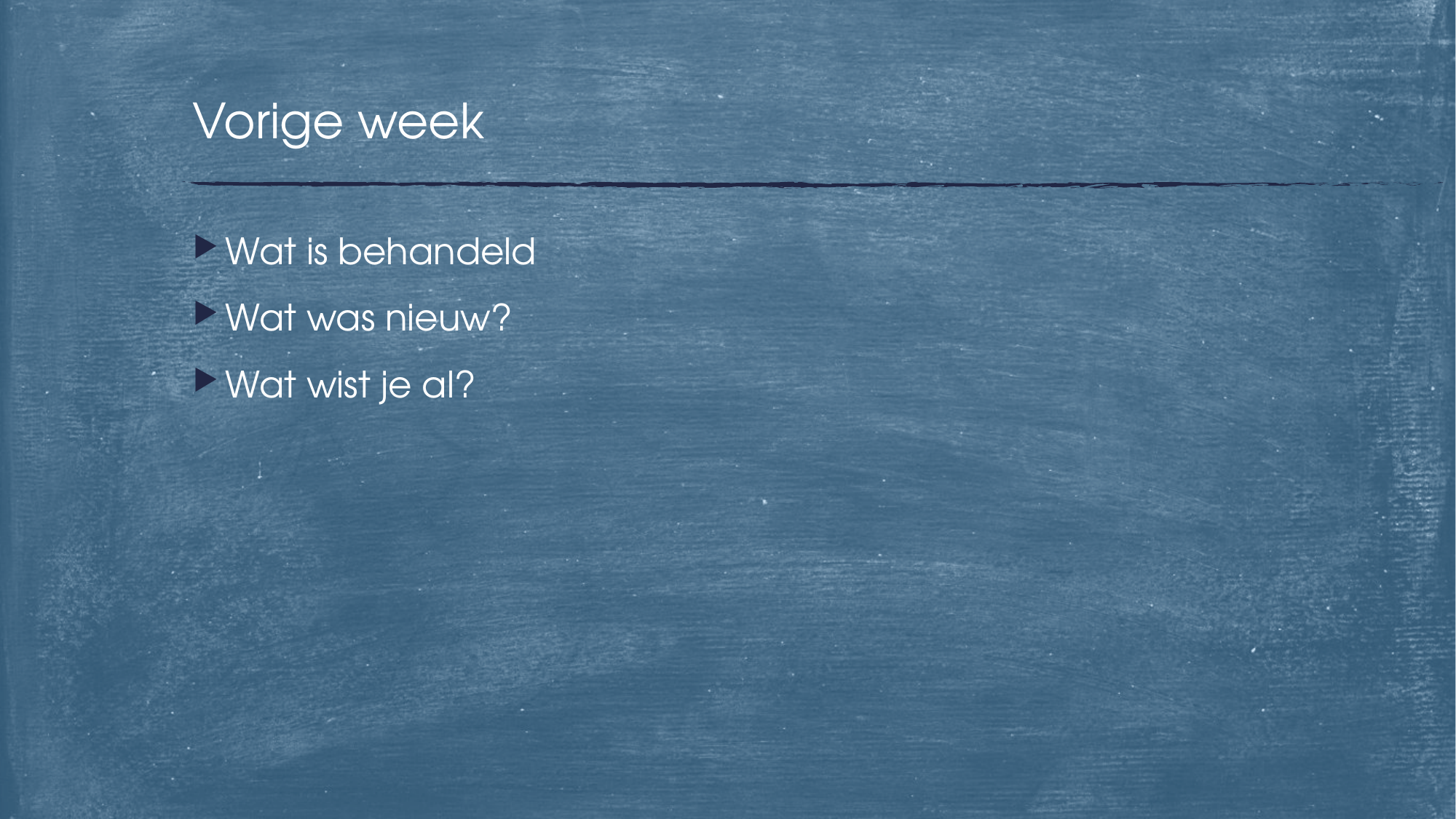

# Vorige week
Wat is behandeld
Wat was nieuw?
Wat wist je al?